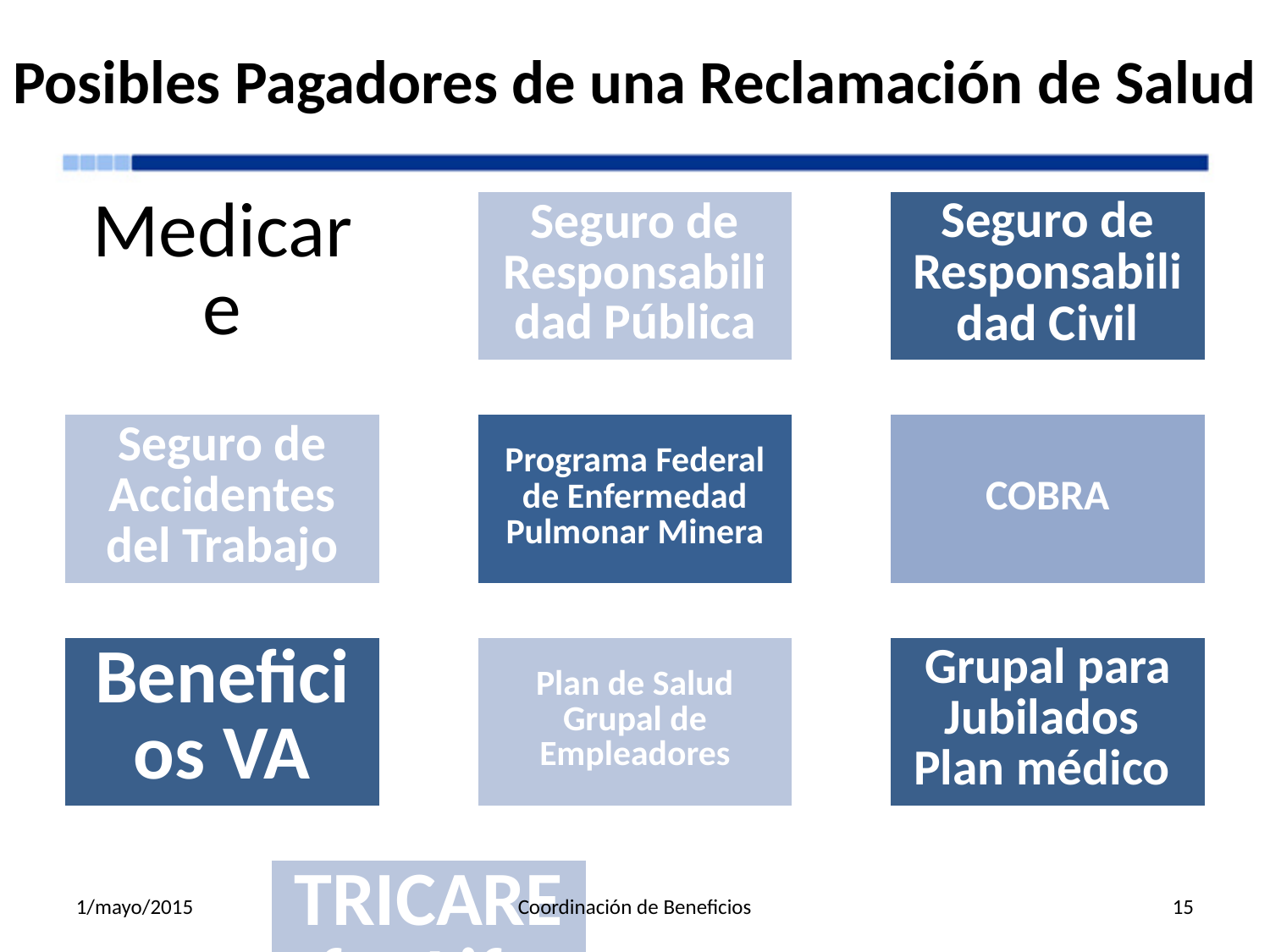

# Posibles Pagadores de una Reclamación de Salud
Medicare
Seguro de Responsabilidad Pública
Seguro de Responsabilidad Civil
Seguro de Accidentes del Trabajo
Programa Federal de Enfermedad Pulmonar Minera
COBRA
Beneficios VA
Plan de Salud Grupal de Empleadores
Grupal para Jubilados  Plan médico
1/mayo/2015
Coordinación de Beneficios
15